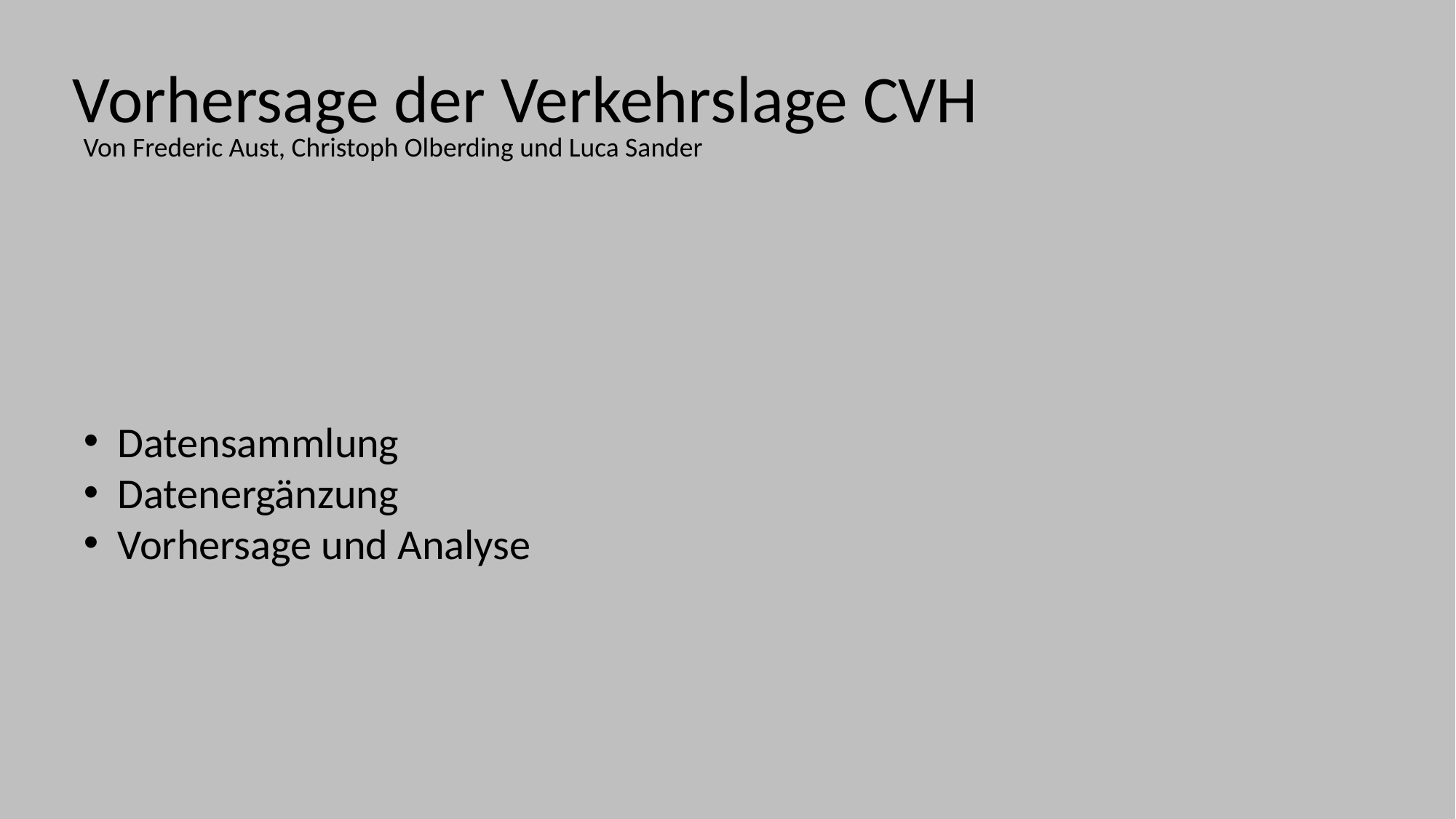

# Vorhersage der Verkehrslage CVH
Von Frederic Aust, Christoph Olberding und Luca Sander
Datensammlung
Datenergänzung
Vorhersage und Analyse